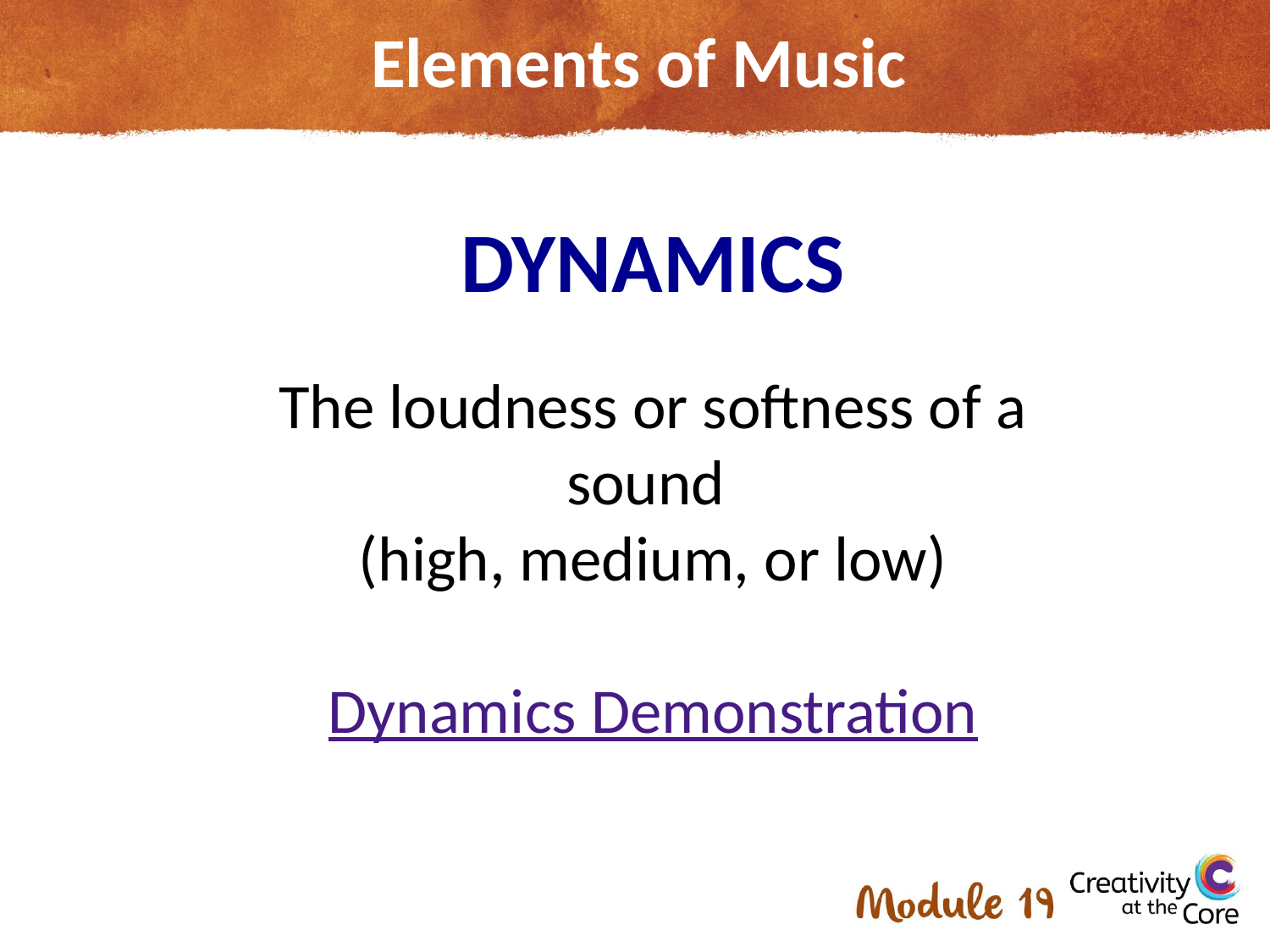

# Elements of Music
DYNAMICS

The loudness or softness of a sound
(high, medium, or low)

Dynamics Demonstration